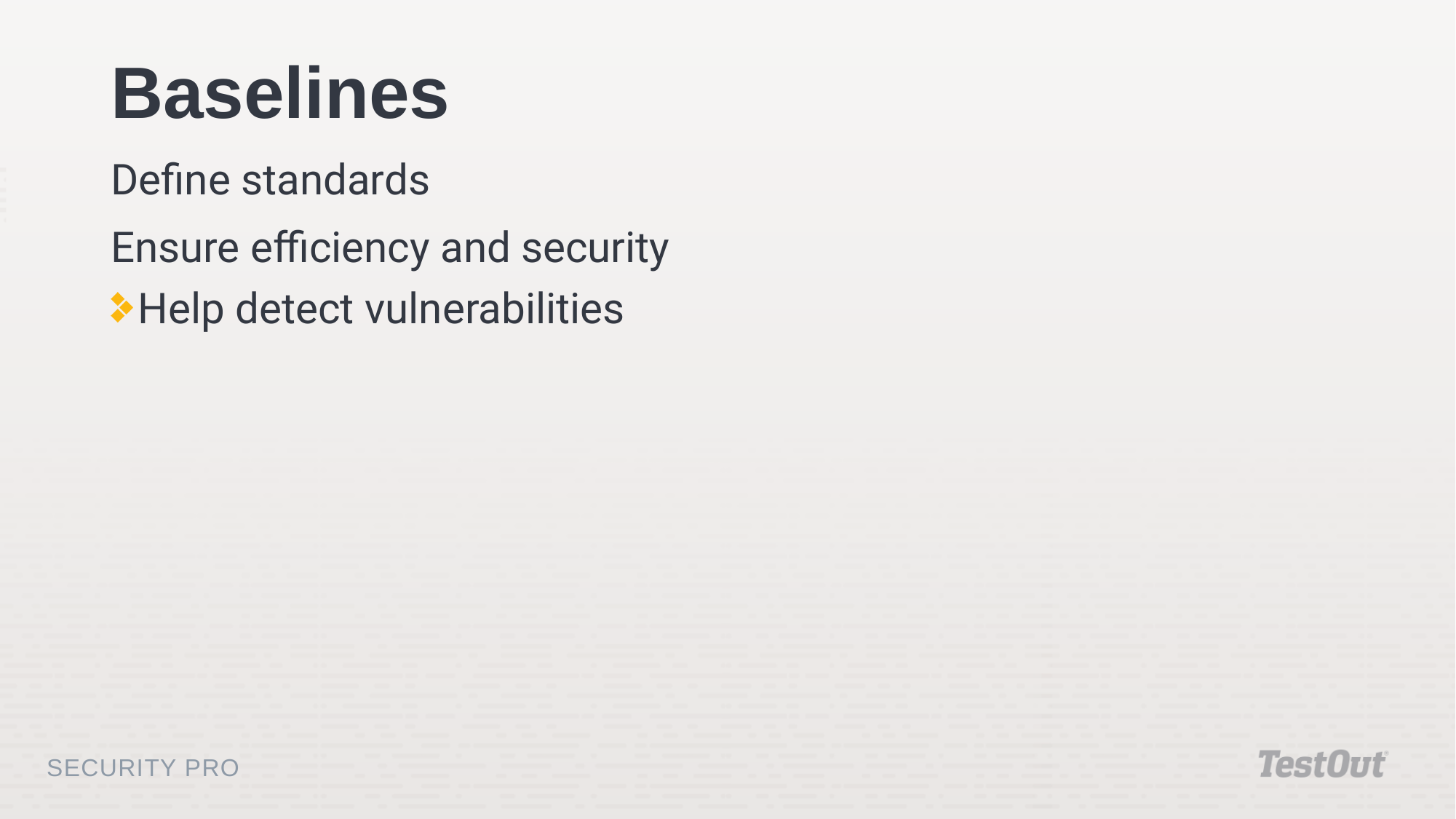

# Baselines
Define standards
Ensure efficiency and security
Help detect vulnerabilities
Security Pro